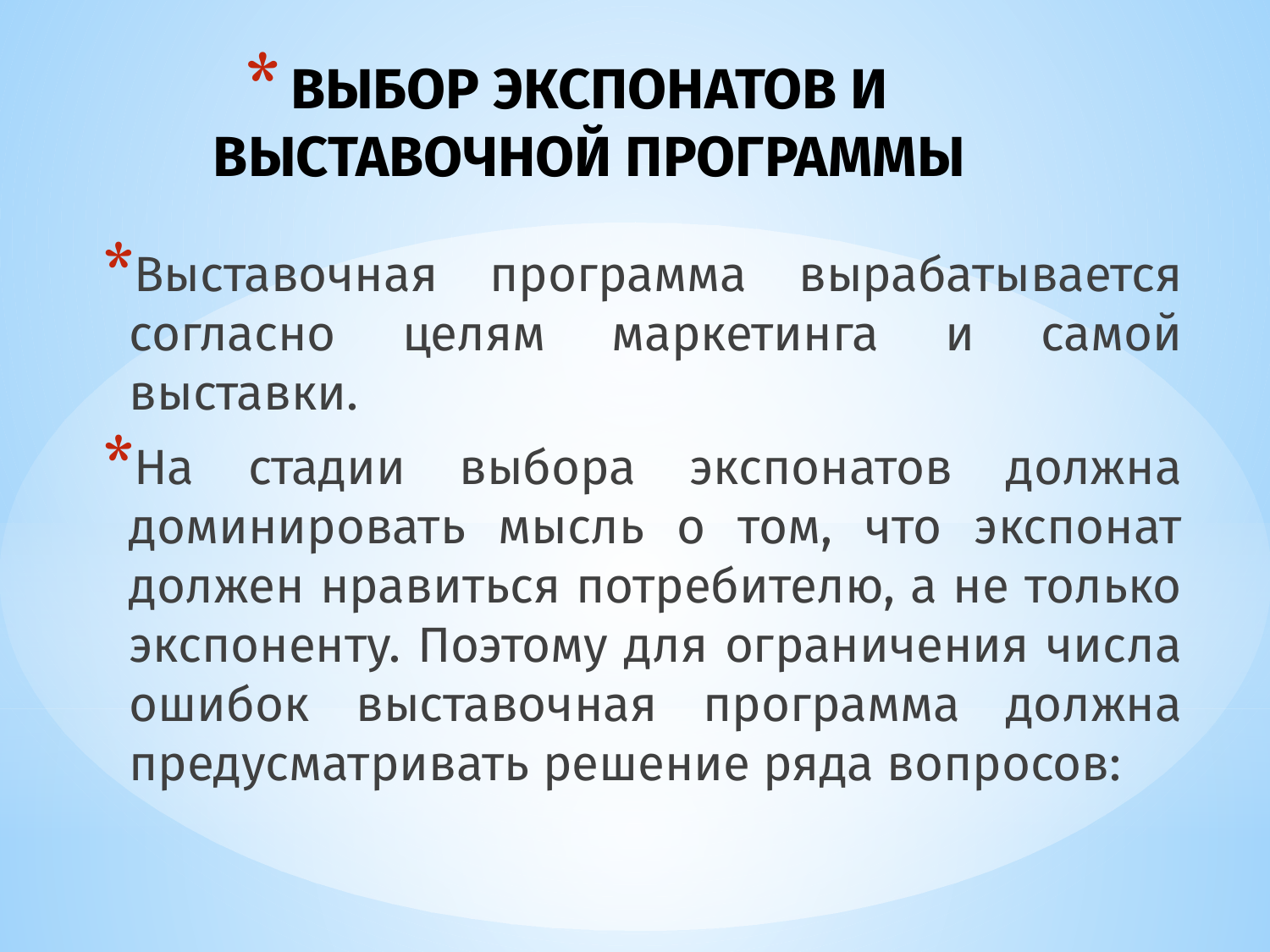

# ВЫБОР ЭКСПОНАТОВ И ВЫСТАВОЧНОЙ ПРОГРАММЫ
Выставочная программа вырабатывается согласно целям маркетинга и самой выставки.
На стадии выбора экспонатов должна доминировать мысль о том, что экспонат должен нравиться потребителю, а не только экспоненту. Поэтому для ограничения числа ошибок выставочная программа должна предусматривать решение ряда вопросов: